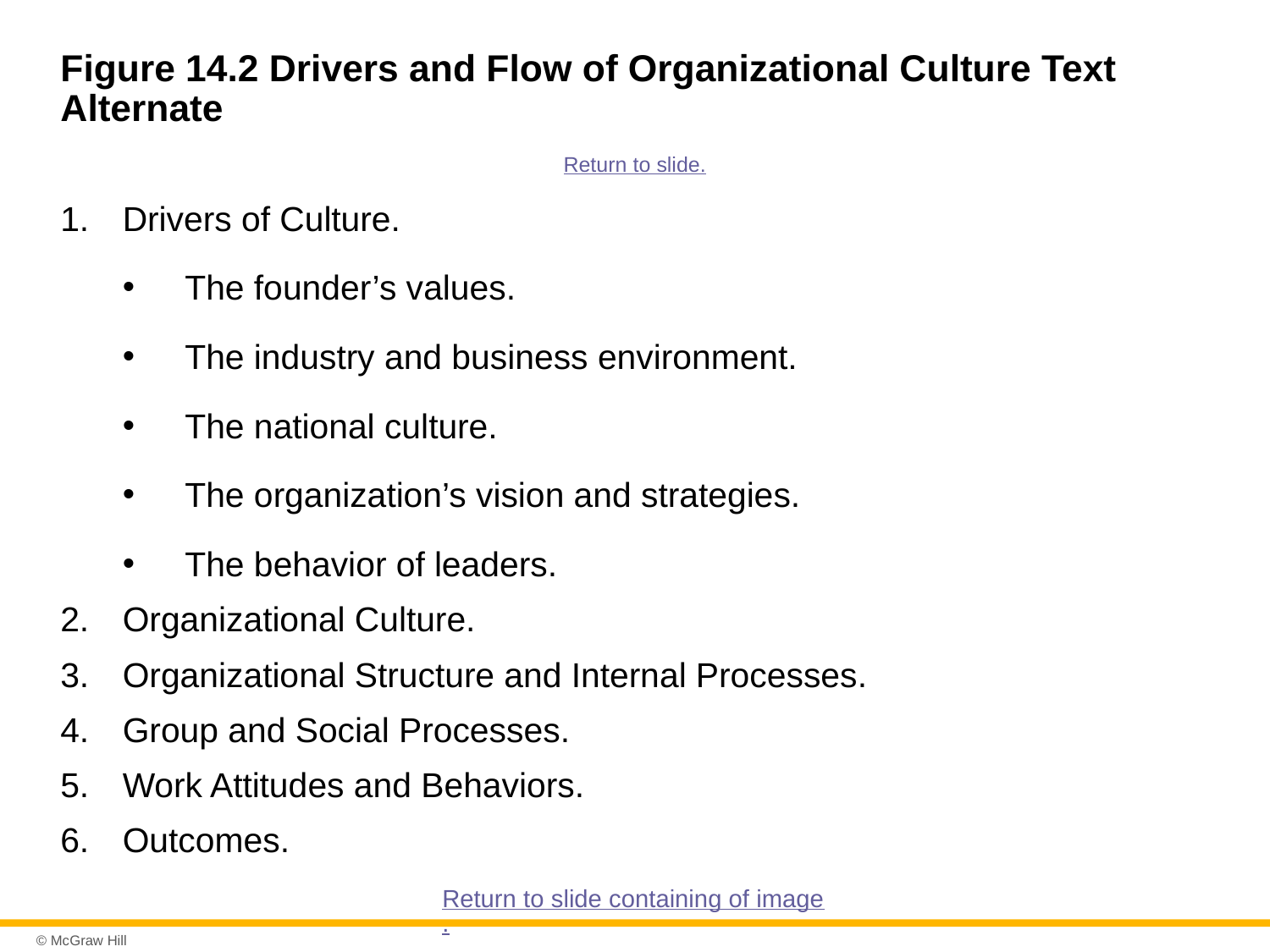

# Figure 14.2 Drivers and Flow of Organizational Culture Text Alternate
Return to slide.
Drivers of Culture.
The founder’s values.
The industry and business environment.
The national culture.
The organization’s vision and strategies.
The behavior of leaders.
Organizational Culture.
Organizational Structure and Internal Processes.
Group and Social Processes.
Work Attitudes and Behaviors.
Outcomes.

Return to slide containing of image.